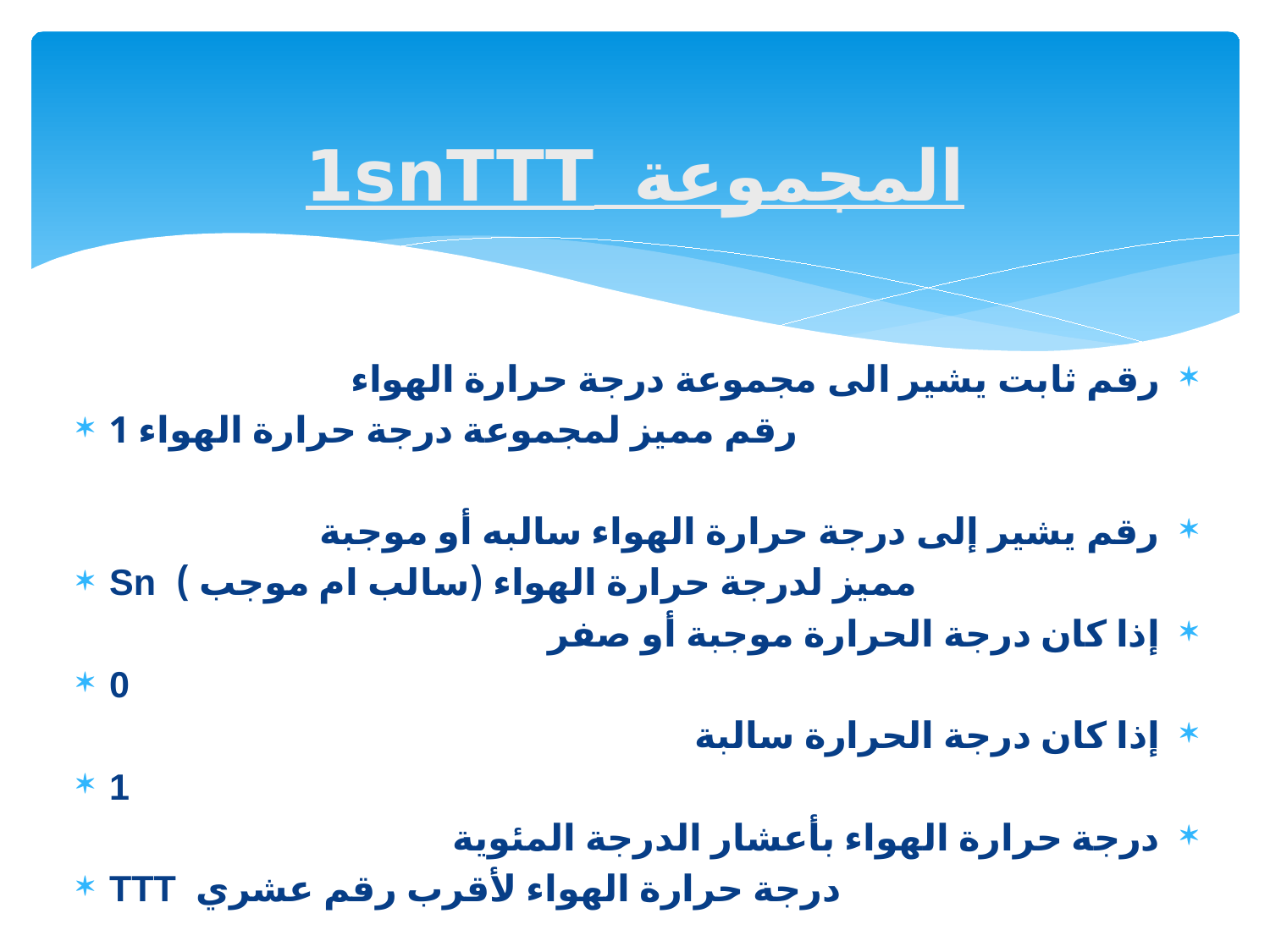

# المجموعة  1snTTT
رقم ثابت يشير الى مجموعة درجة حرارة الهواء
رقم مميز لمجموعة درجة حرارة الهواء 1

رقم يشير إلى درجة حرارة الهواء سالبه أو موجبة
Sn  مميز لدرجة حرارة الهواء (سالب ام موجب )
إذا كان درجة الحرارة موجبة أو صفر
0
إذا كان درجة الحرارة سالبة
1
درجة حرارة الهواء بأعشار الدرجة المئوية
TTT  درجة حرارة الهواء لأقرب رقم عشري